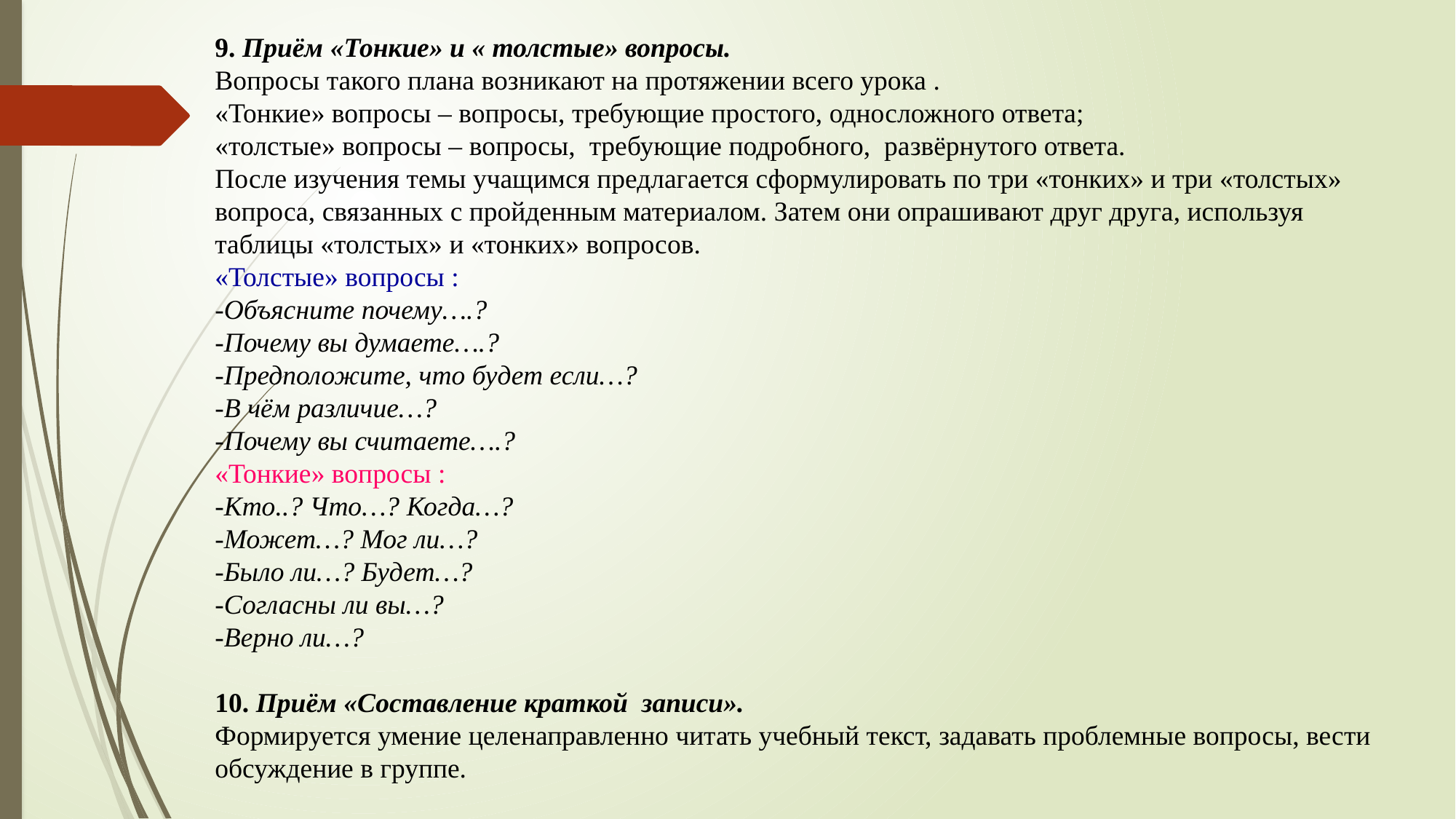

9. Приём «Тонкие» и « толстые» вопросы.
Вопросы такого плана возникают на протяжении всего урока .
«Тонкие» вопросы – вопросы, требующие простого, односложного ответа;
«толстые» вопросы – вопросы,  требующие подробного,  развёрнутого ответа.
После изучения темы учащимся предлагается сформулировать по три «тонких» и три «толстых» вопроса, связанных с пройденным материалом. Затем они опрашивают друг друга, используя таблицы «толстых» и «тонких» вопросов.
«Толстые» вопросы :
-Объясните почему….?
-Почему вы думаете….?
-Предположите, что будет если…?
-В чём различие…?
-Почему вы считаете….?
«Тонкие» вопросы :
-Кто..? Что…? Когда…?
-Может…? Мог ли…?
-Было ли…? Будет…?
-Согласны ли вы…?
-Верно ли…?

10. Приём «Составление краткой  записи».
Формируется умение целенаправленно читать учебный текст, задавать проблемные вопросы, вести обсуждение в группе.